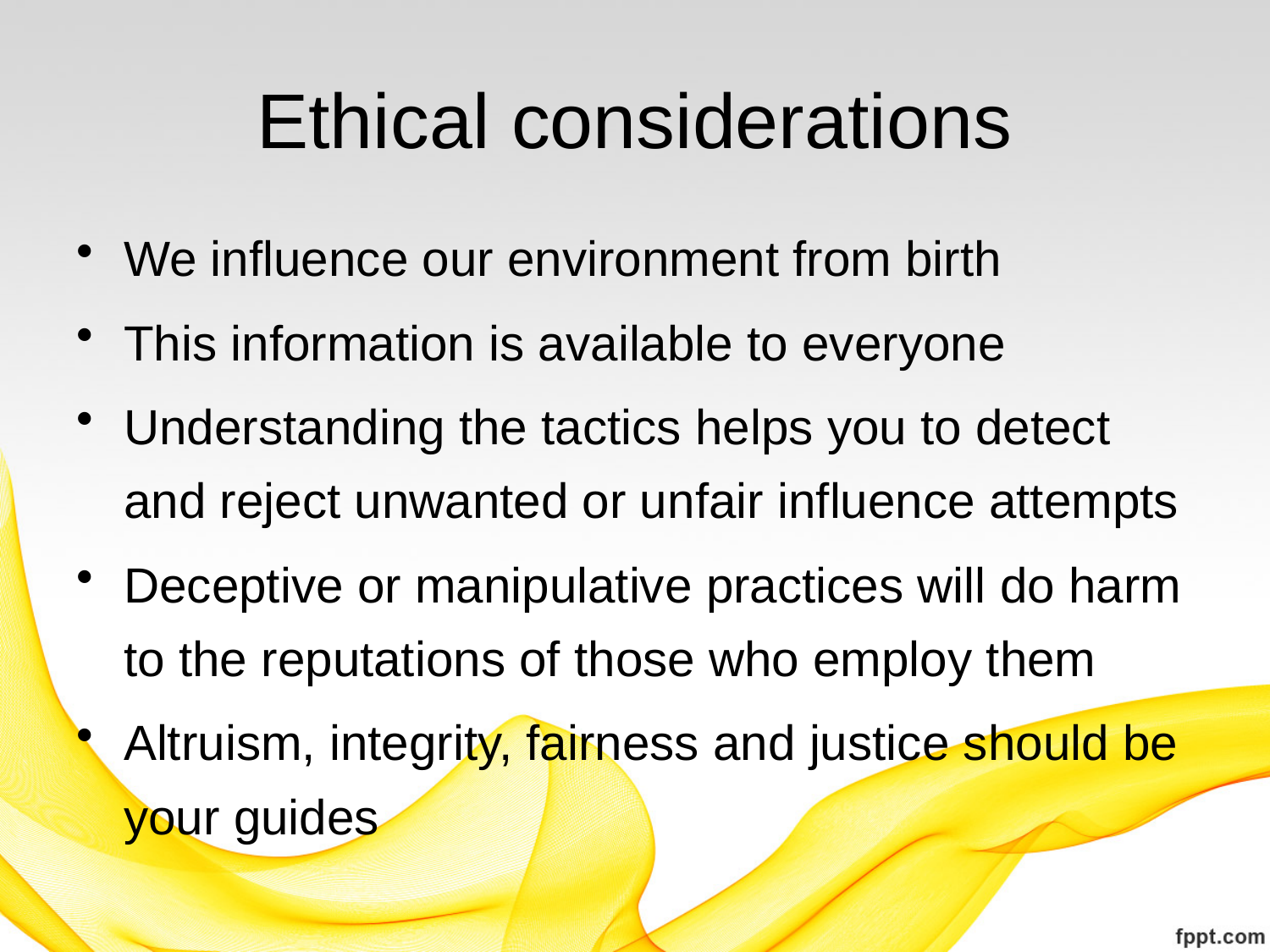

# Ethical considerations
We influence our environment from birth
This information is available to everyone
Understanding the tactics helps you to detect and reject unwanted or unfair influence attempts
Deceptive or manipulative practices will do harm to the reputations of those who employ them
Altruism, integrity, fairness and justice should be your guides